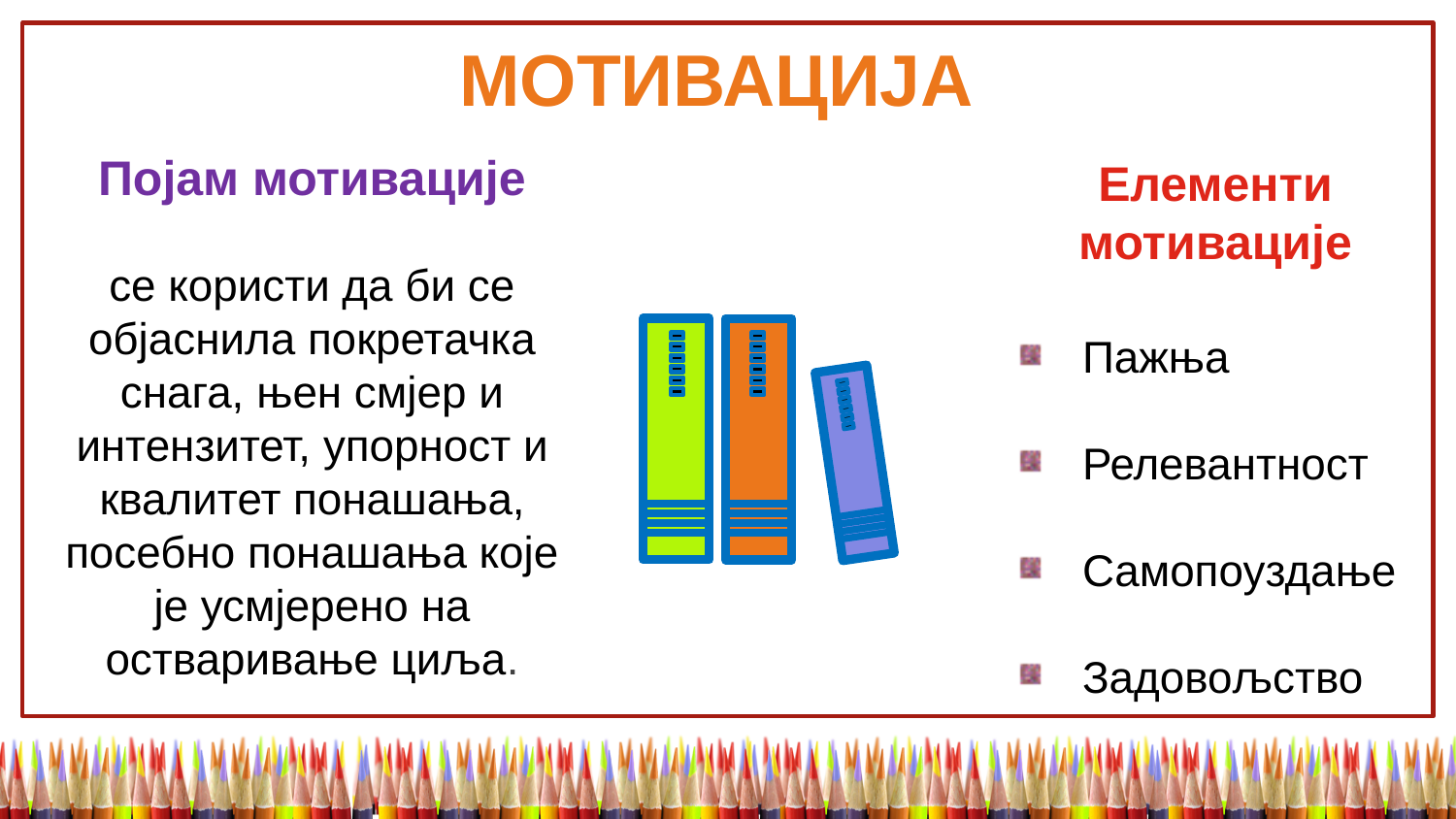

МОТИВАЦИЈА
Појам мотивације
се користи да би се објаснила покретачка снага, њен смјер и интензитет, упорност и квалитет понашања, посебно понашања које је усмјерено на остваривање циља.
Елементи мотивације
 Пажња

 Релевантност

 Самопоуздање

 Задовољство